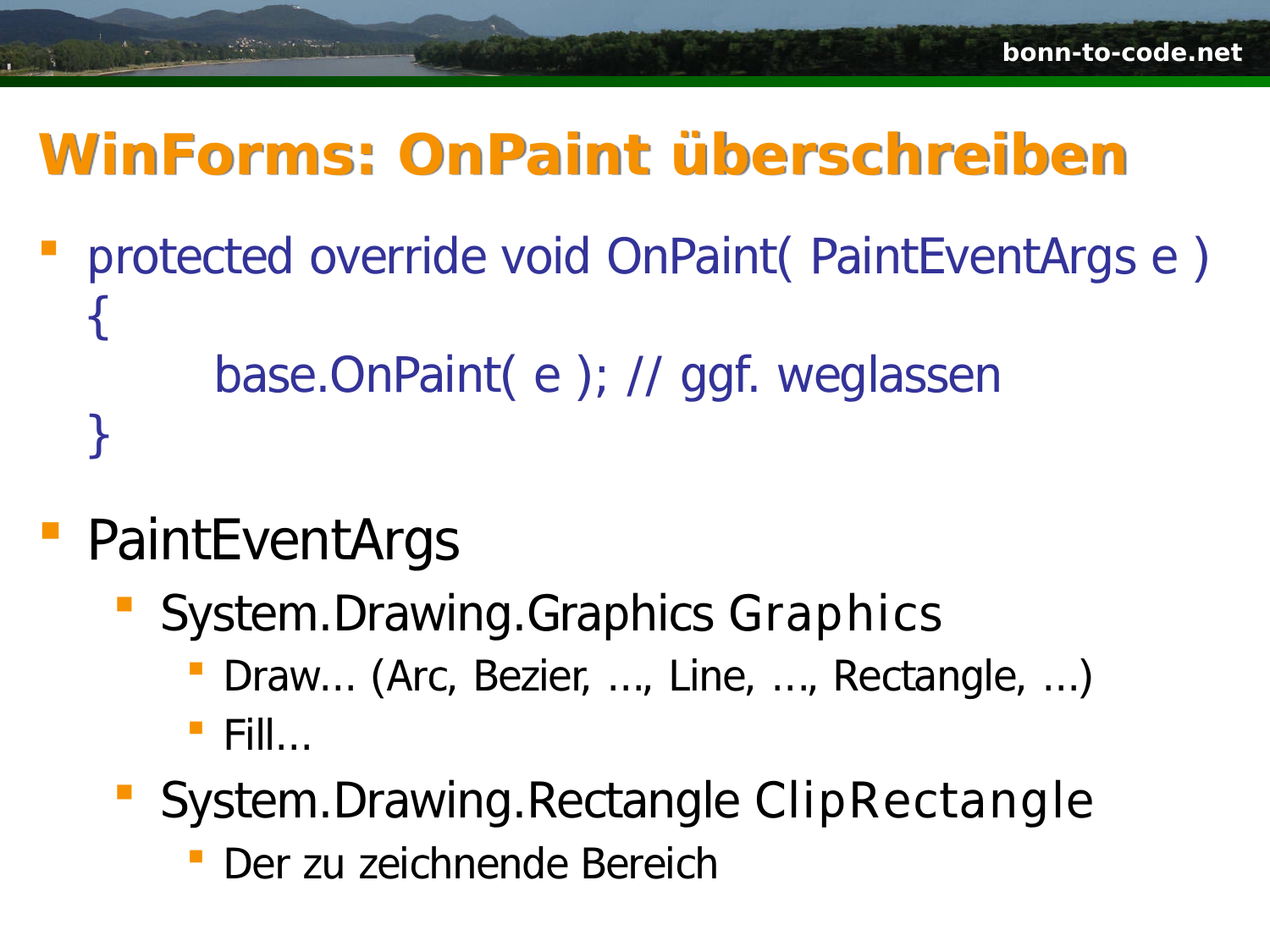

# WinForms: OnPaint überschreiben
protected override void OnPaint( PaintEventArgs e )
{
	base.OnPaint( e ); // ggf. weglassen
}
PaintEventArgs
System.Drawing.Graphics Graphics
Draw... (Arc, Bezier, ..., Line, ..., Rectangle, ...)
Fill...
System.Drawing.Rectangle ClipRectangle
Der zu zeichnende Bereich